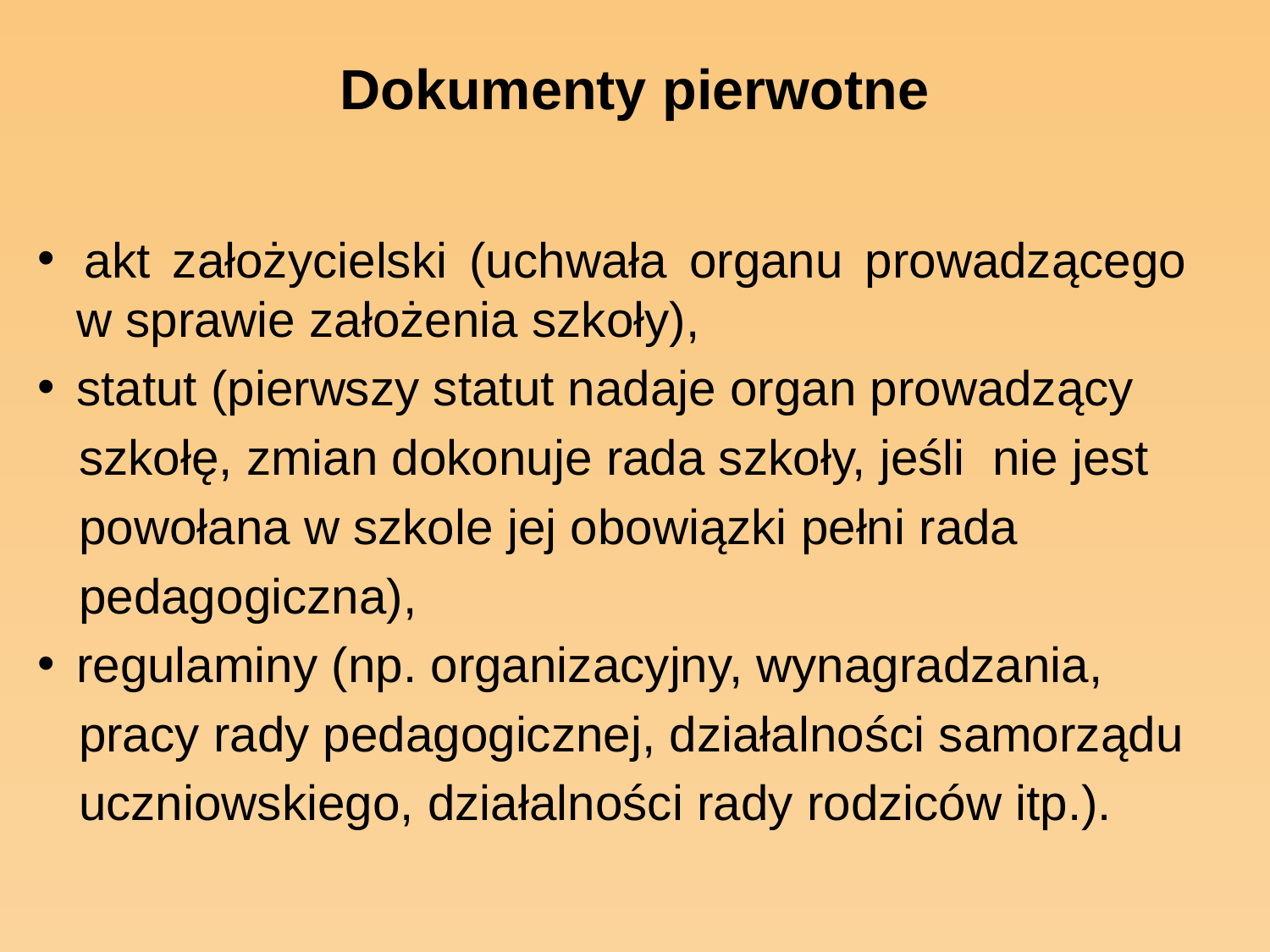

# Dokumenty pierwotne
 akt założycielski (uchwała organu prowadzącego
 w sprawie założenia szkoły),
 statut (pierwszy statut nadaje organ prowadzący
   szkołę, zmian dokonuje rada szkoły, jeśli  nie jest
   powołana w szkole jej obowiązki pełni rada
   pedagogiczna),
 regulaminy (np. organizacyjny, wynagradzania,
   pracy rady pedagogicznej, działalności samorządu
   uczniowskiego, działalności rady rodziców itp.).